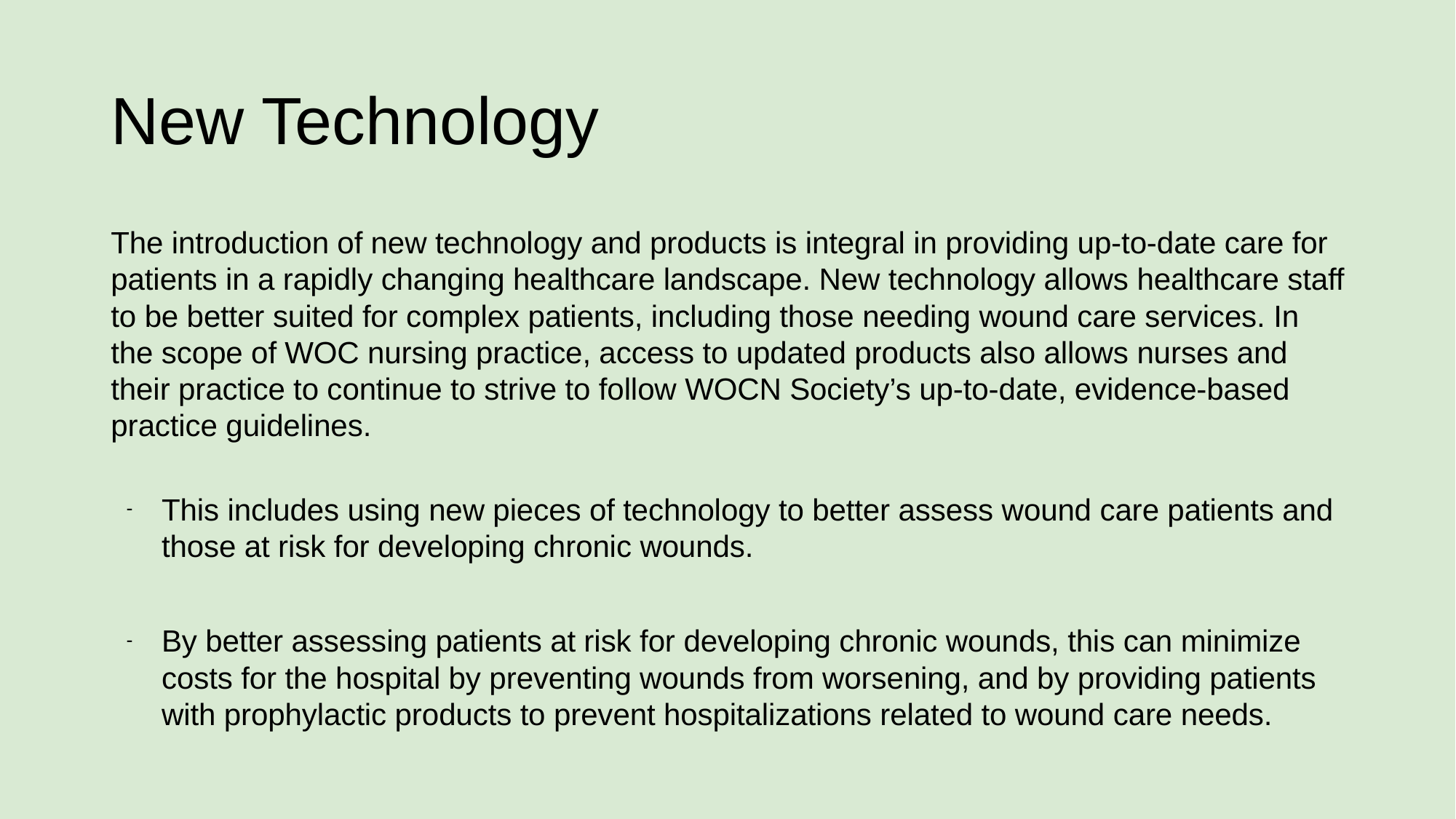

# New Technology
The introduction of new technology and products is integral in providing up-to-date care for patients in a rapidly changing healthcare landscape. New technology allows healthcare staff to be better suited for complex patients, including those needing wound care services. In the scope of WOC nursing practice, access to updated products also allows nurses and their practice to continue to strive to follow WOCN Society’s up-to-date, evidence-based practice guidelines.

This includes using new pieces of technology to better assess wound care patients and those at risk for developing chronic wounds.

By better assessing patients at risk for developing chronic wounds, this can minimize costs for the hospital by preventing wounds from worsening, and by providing patients with prophylactic products to prevent hospitalizations related to wound care needs.